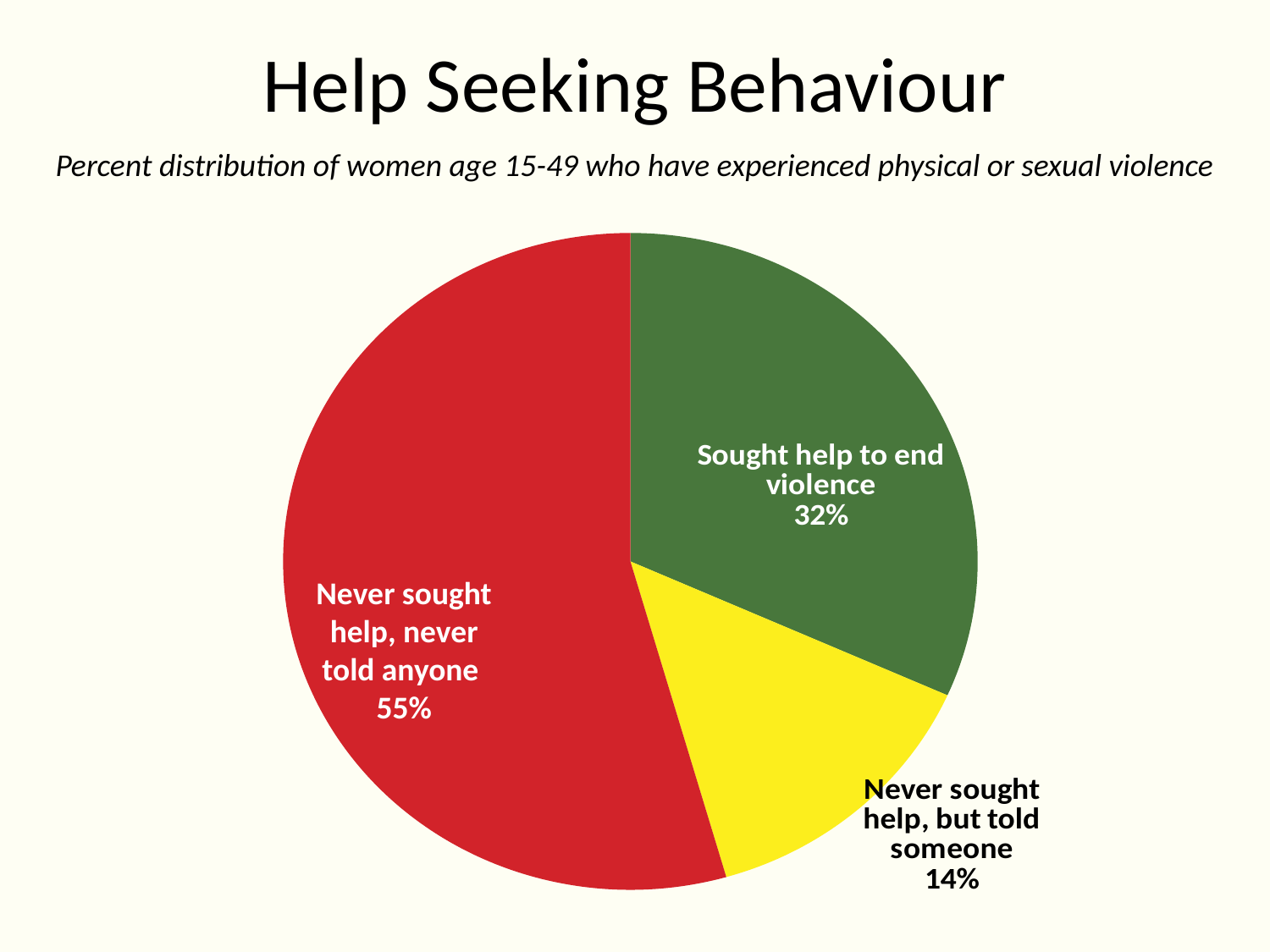

# Help Seeking Behaviour
Percent distribution of women age 15-49 who have experienced physical or sexual violence

### Chart

| Category | Series 1 |
|---|---|
| Sought help to end violence | 32.0 |
| Never sought help, but told someone | 14.0 |
| Never sought help, never told anyone | 55.0 |
Never sought help, never told anyone
55%